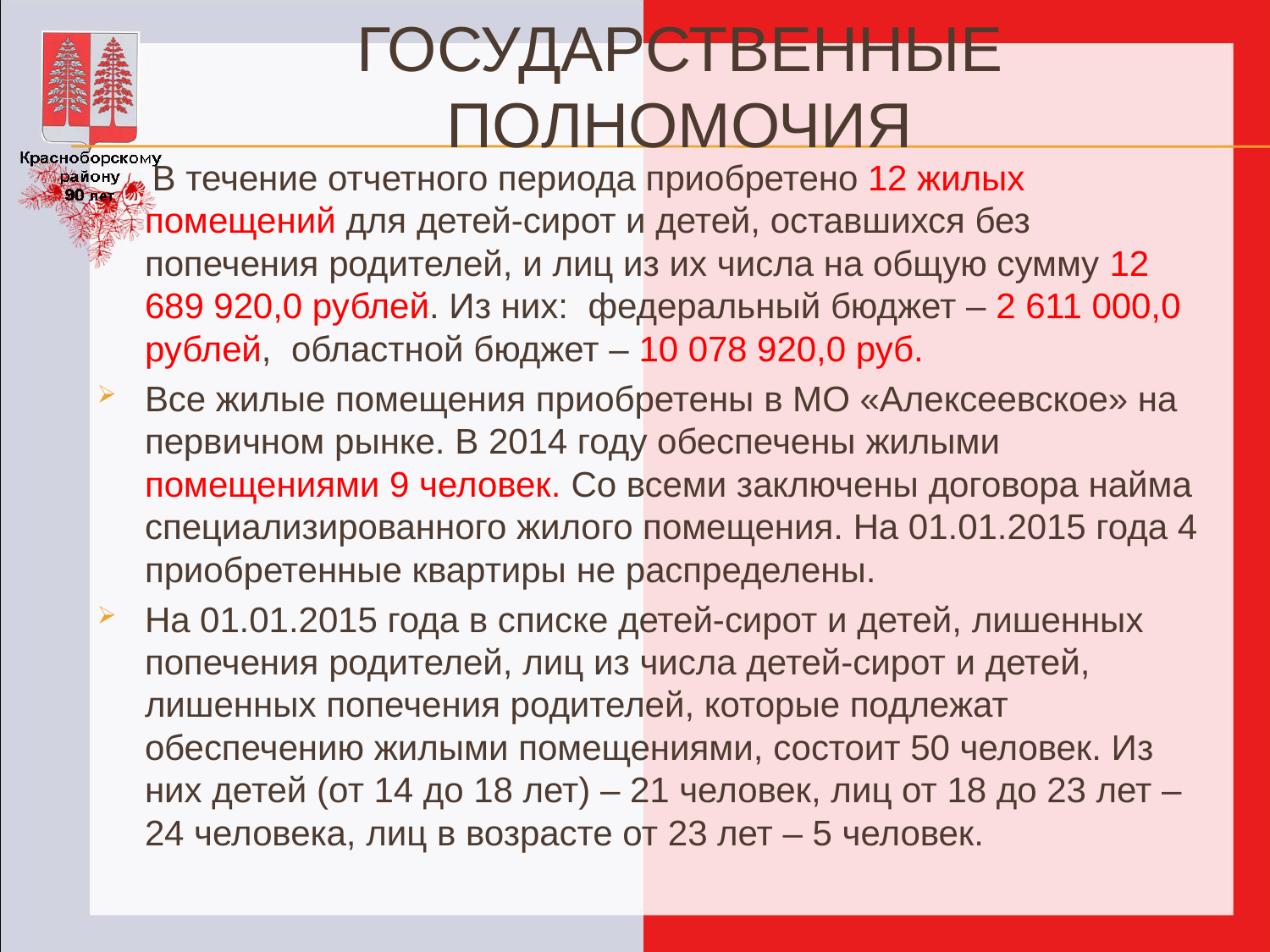

# ГОСУДАРСТВЕННЫЕ ПОЛНОМОЧИЯ
      В течение отчетного периода приобретено 12 жилых помещений для детей-сирот и детей, оставшихся без попечения родителей, и лиц из их числа на общую сумму 12  689 920,0 рублей. Из них:  федеральный бюджет – 2 611 000,0 рублей,  областной бюджет – 10 078 920,0 руб.
Все жилые помещения приобретены в МО «Алексеевское» на первичном рынке. В 2014 году обеспечены жилыми помещениями 9 человек. Со всеми заключены договора найма специализированного жилого помещения. На 01.01.2015 года 4 приобретенные квартиры не распределены.
На 01.01.2015 года в списке детей-сирот и детей, лишенных попечения родителей, лиц из числа детей-сирот и детей, лишенных попечения родителей, которые подлежат обеспечению жилыми помещениями, состоит 50 человек. Из них детей (от 14 до 18 лет) – 21 человек, лиц от 18 до 23 лет – 24 человека, лиц в возрасте от 23 лет – 5 человек.